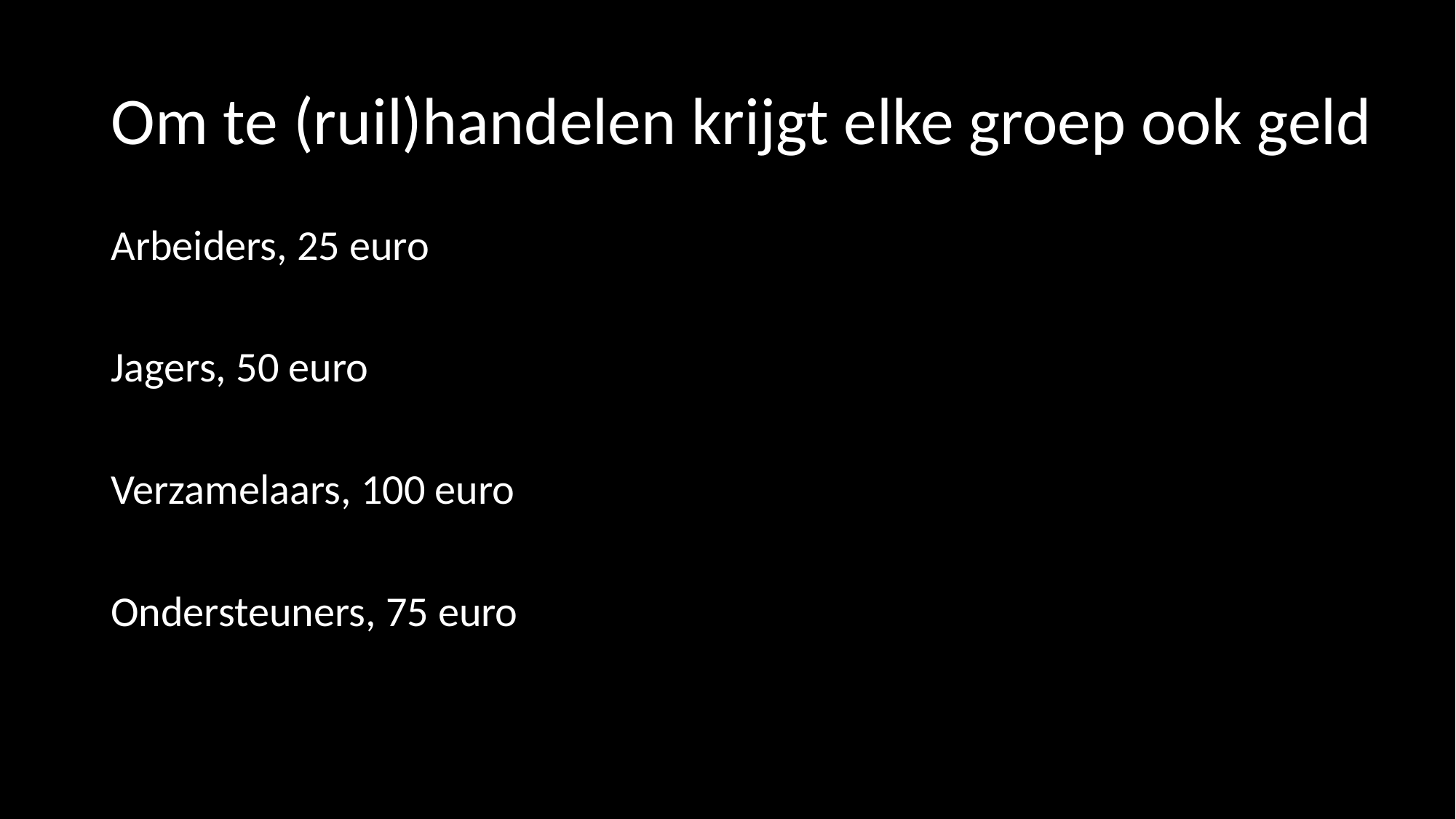

# Om te (ruil)handelen krijgt elke groep ook geld
Arbeiders, 25 euro

Jagers, 50 euro

Verzamelaars, 100 euro

Ondersteuners, 75 euro